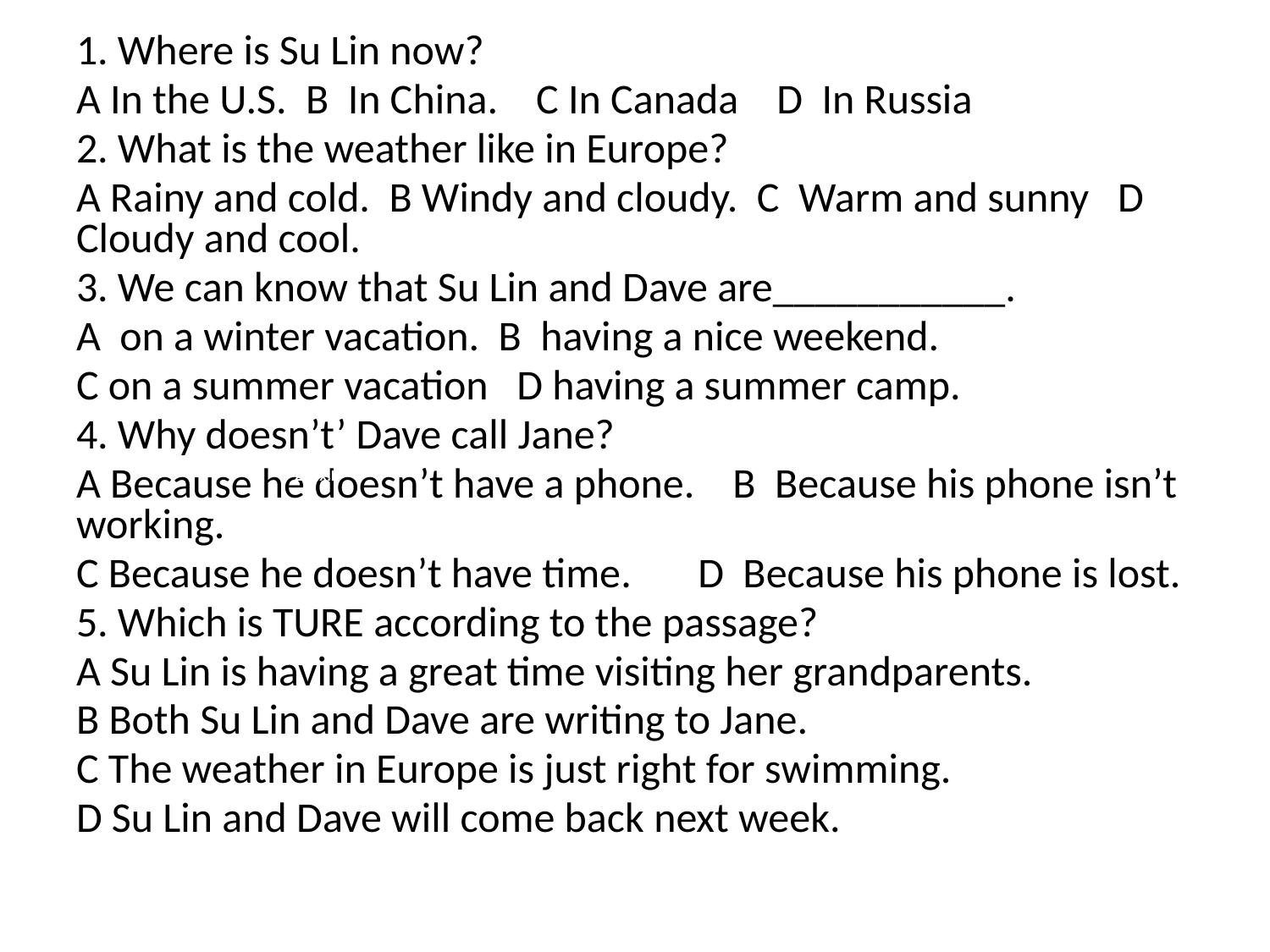

1. Where is Su Lin now?
A In the U.S.  B  In China.    C In Canada    D  In Russia
2. What is the weather like in Europe?
A Rainy and cold.  B Windy and cloudy.  C  Warm and sunny   D Cloudy and cool.
3. We can know that Su Lin and Dave are___________.
A  on a winter vacation.  B  having a nice weekend.
C on a summer vacation   D having a summer camp.
4. Why doesn’t’ Dave call Jane?
A Because he doesn’t have a phone.    B  Because his phone isn’t working.
C Because he doesn’t have time.       D  Because his phone is lost.
5. Which is TURE according to the passage?
A Su Lin is having a great time visiting her grandparents.
B Both Su Lin and Dave are writing to Jane.
C The weather in Europe is just right for swimming.
D Su Lin and Dave will come back next week.

Z.x.x.k